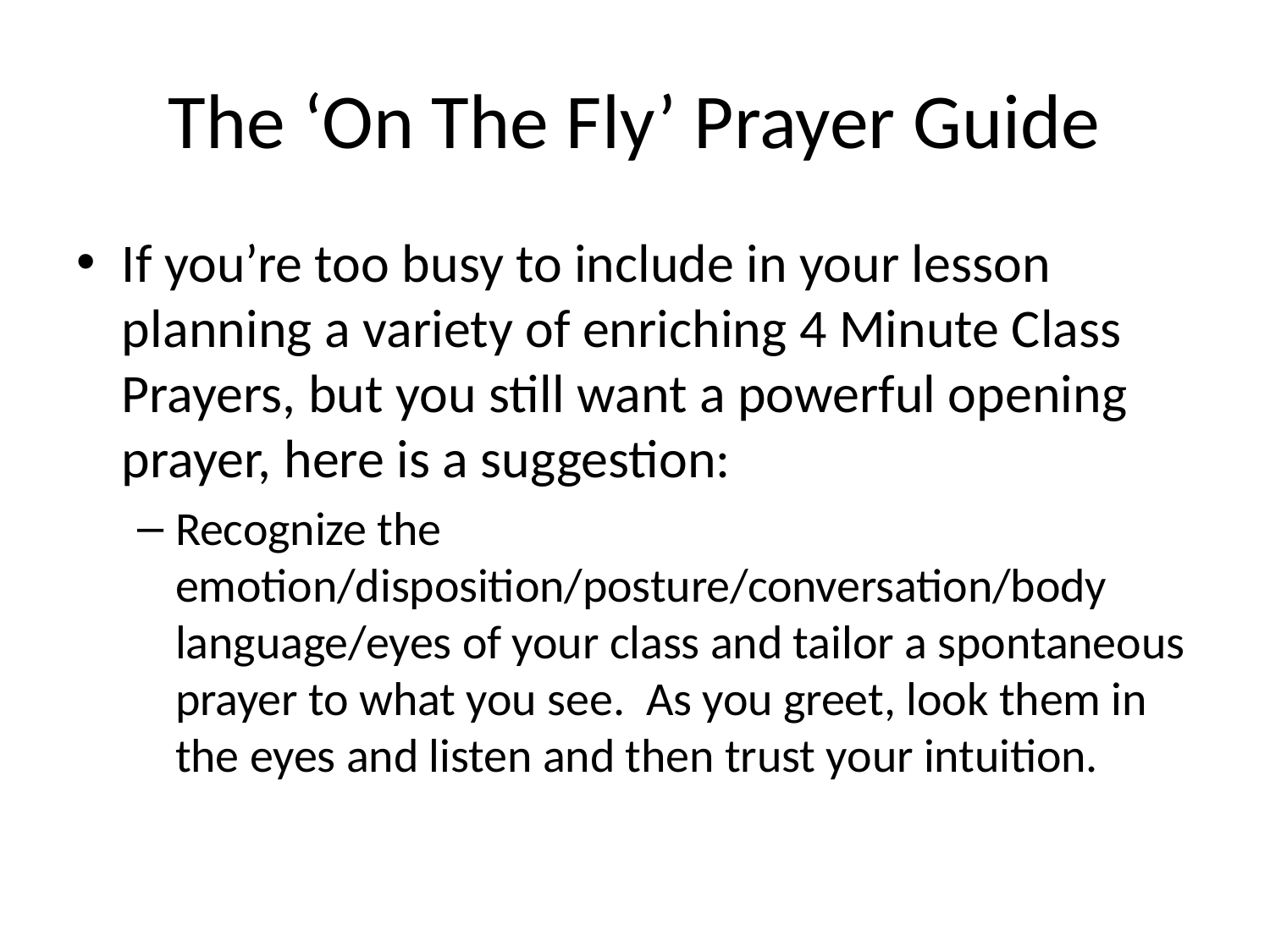

# The ‘On The Fly’ Prayer Guide
If you’re too busy to include in your lesson planning a variety of enriching 4 Minute Class Prayers, but you still want a powerful opening prayer, here is a suggestion:
Recognize the emotion/disposition/posture/conversation/body language/eyes of your class and tailor a spontaneous prayer to what you see.  As you greet, look them in the eyes and listen and then trust your intuition.